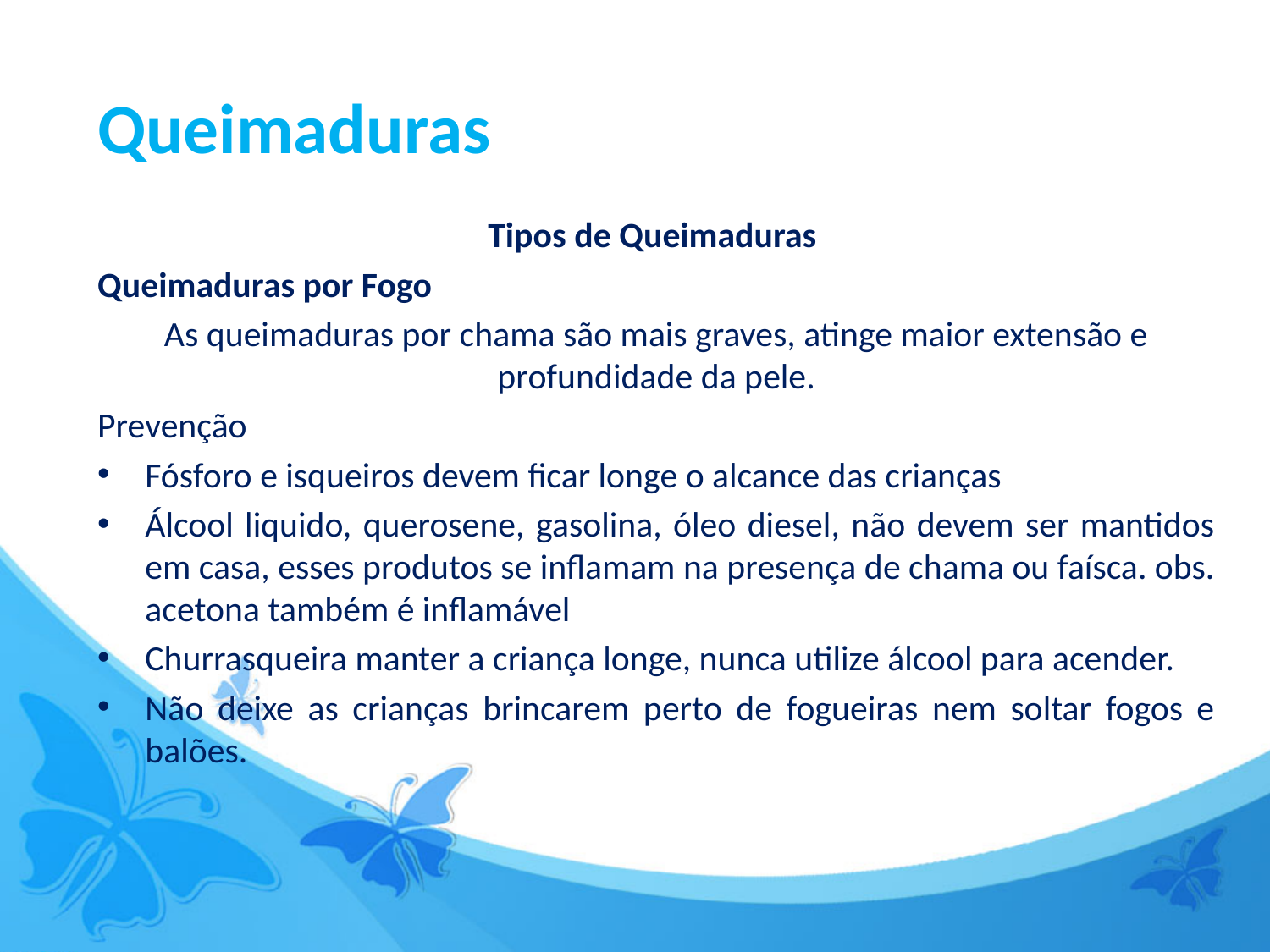

Queimaduras
Tipos de Queimaduras
Queimaduras por Fogo
As queimaduras por chama são mais graves, atinge maior extensão e profundidade da pele.
Prevenção
Fósforo e isqueiros devem ficar longe o alcance das crianças
Álcool liquido, querosene, gasolina, óleo diesel, não devem ser mantidos em casa, esses produtos se inflamam na presença de chama ou faísca. obs. acetona também é inflamável
Churrasqueira manter a criança longe, nunca utilize álcool para acender.
Não deixe as crianças brincarem perto de fogueiras nem soltar fogos e balões.